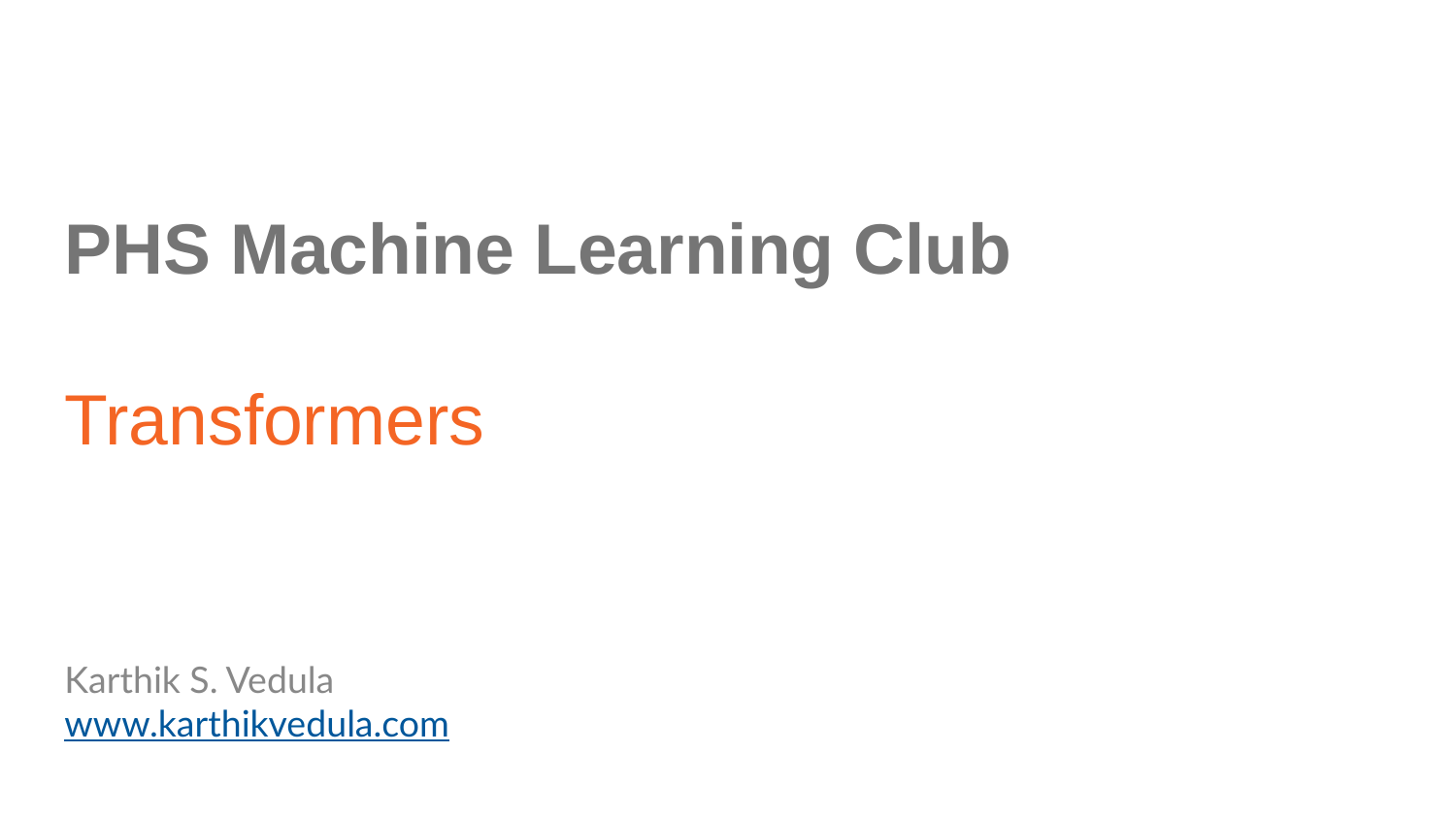

# PHS Machine Learning Club

Transformers
Karthik S. Vedula
www.karthikvedula.com